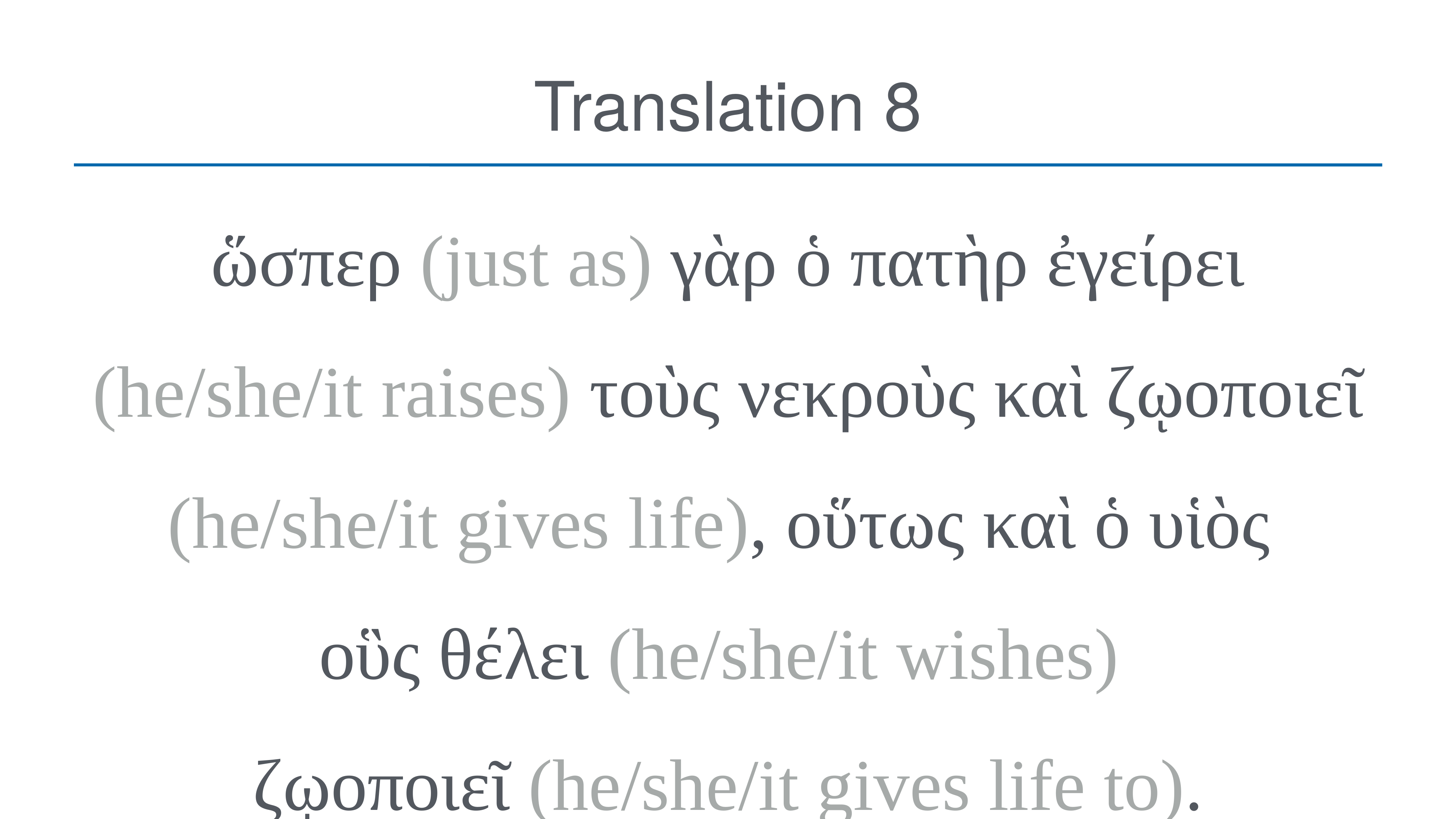

# Translation 8
ὥσπερ (just as) γὰρ ὁ πατὴρ ἐγείρει (he/she/it raises) τοὺς νεκροὺς καὶ ζῳοποιεῖ (he/she/it gives life), οὕτως καὶ ὁ υἱὸς
οὓς θέλει (he/she/it wishes)
ζῳοποιεῖ (he/she/it gives life to).